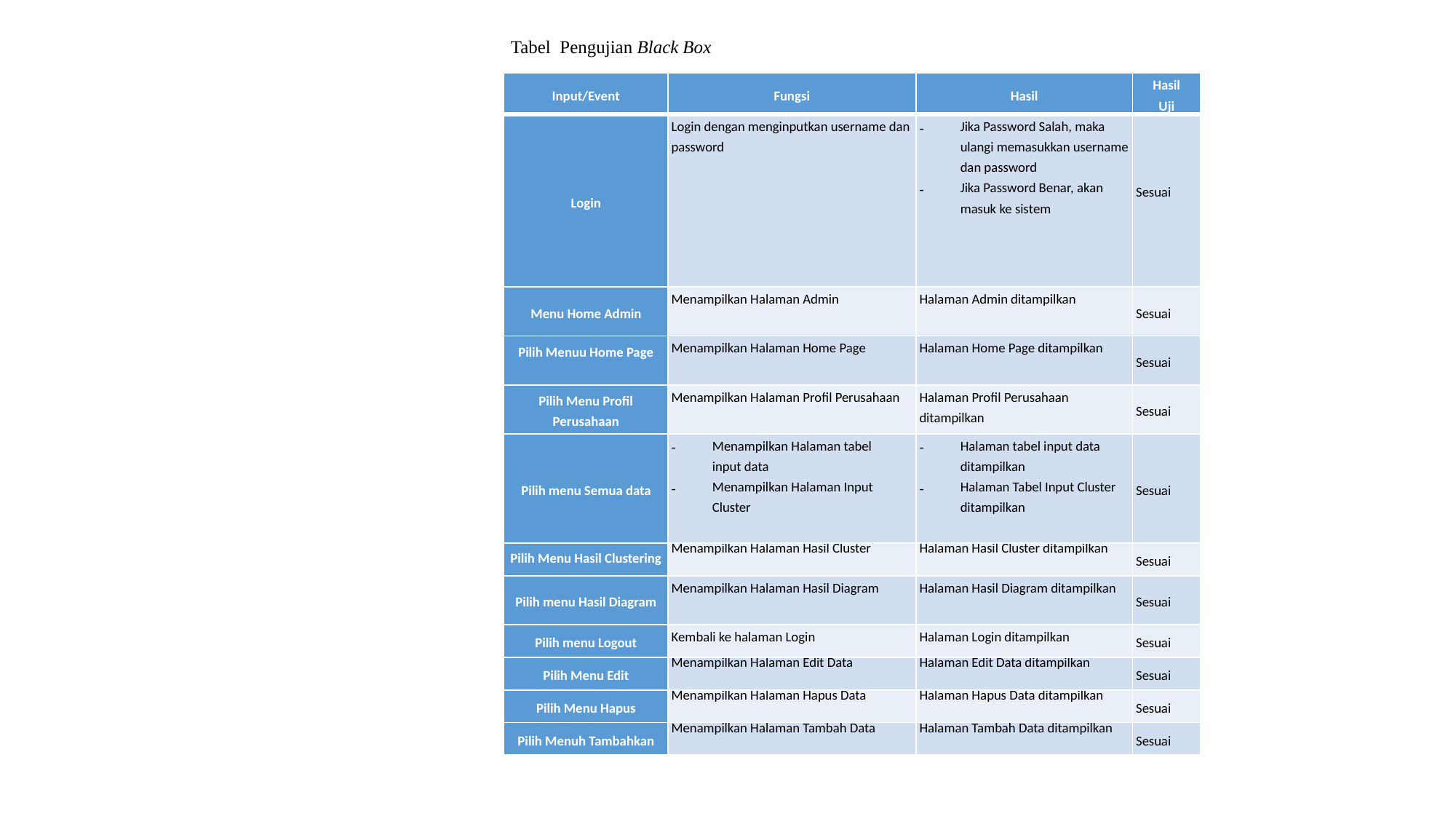

Tabel  Pengujian Black Box

| Input/Event | Fungsi | Hasil | Hasil Uji |
| --- | --- | --- | --- |
| Login | Login dengan menginputkan username dan password | Jika Password Salah, maka ulangi memasukkan username dan password Jika Password Benar, akan masuk ke sistem | Sesuai |
| Menu Home Admin | Menampilkan Halaman Admin | Halaman Admin ditampilkan | Sesuai |
| Pilih Menuu Home Page | Menampilkan Halaman Home Page | Halaman Home Page ditampilkan | Sesuai |
| Pilih Menu Profil Perusahaan | Menampilkan Halaman Profil Perusahaan | Halaman Profil Perusahaan ditampilkan | Sesuai |
| Pilih menu Semua data | Menampilkan Halaman tabel input data Menampilkan Halaman Input Cluster | Halaman tabel input data ditampilkan Halaman Tabel Input Cluster ditampilkan | Sesuai |
| Pilih Menu Hasil Clustering | Menampilkan Halaman Hasil Cluster | Halaman Hasil Cluster ditampilkan | Sesuai |
| Pilih menu Hasil Diagram | Menampilkan Halaman Hasil Diagram | Halaman Hasil Diagram ditampilkan | Sesuai |
| Pilih menu Logout | Kembali ke halaman Login | Halaman Login ditampilkan | Sesuai |
| Pilih Menu Edit | Menampilkan Halaman Edit Data | Halaman Edit Data ditampilkan | Sesuai |
| Pilih Menu Hapus | Menampilkan Halaman Hapus Data | Halaman Hapus Data ditampilkan | Sesuai |
| Pilih Menuh Tambahkan | Menampilkan Halaman Tambah Data | Halaman Tambah Data ditampilkan | Sesuai |